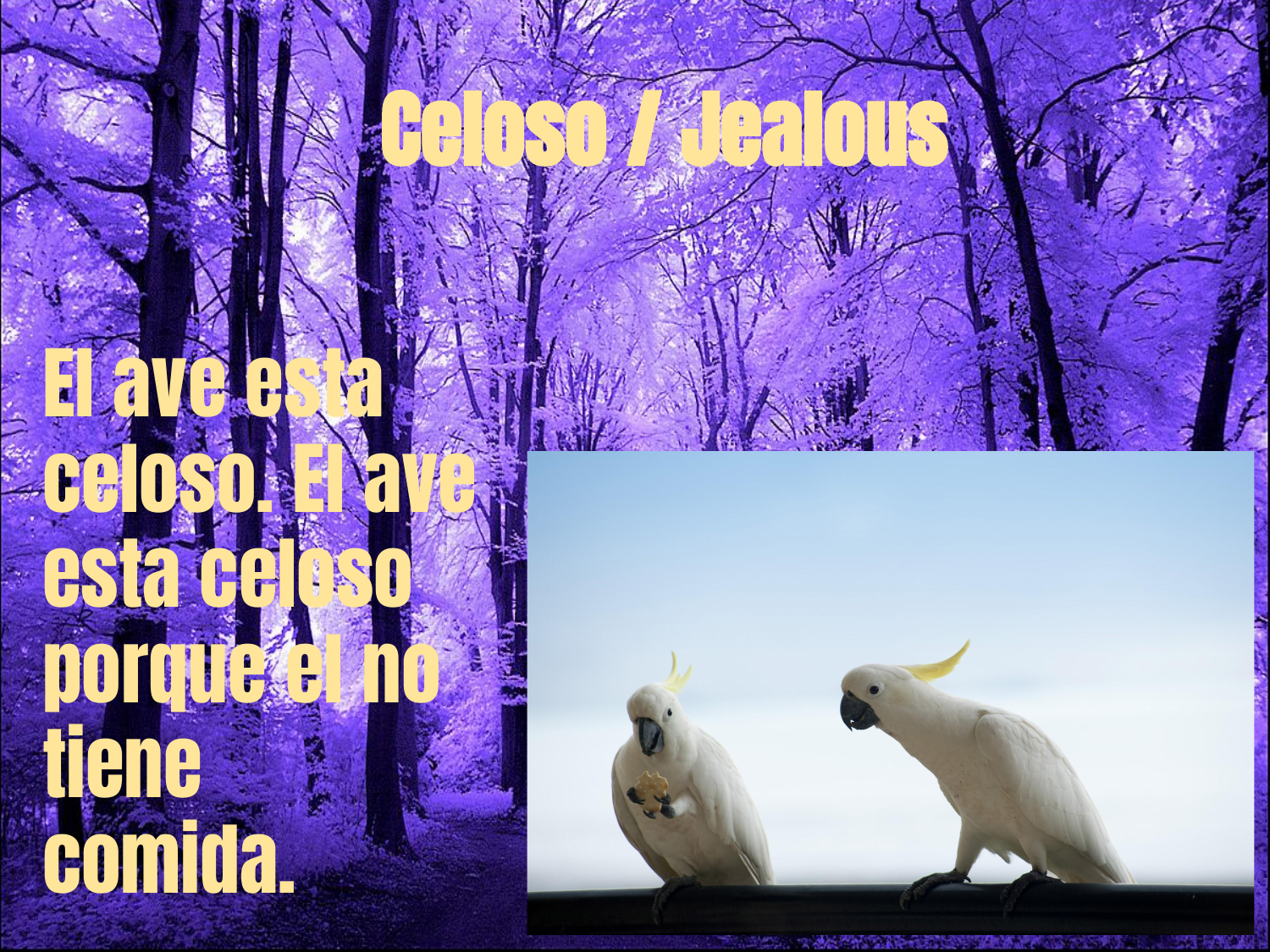

#
Celoso / Jealous

El ave esta celoso. El ave esta celoso porque el no tiene  comida.